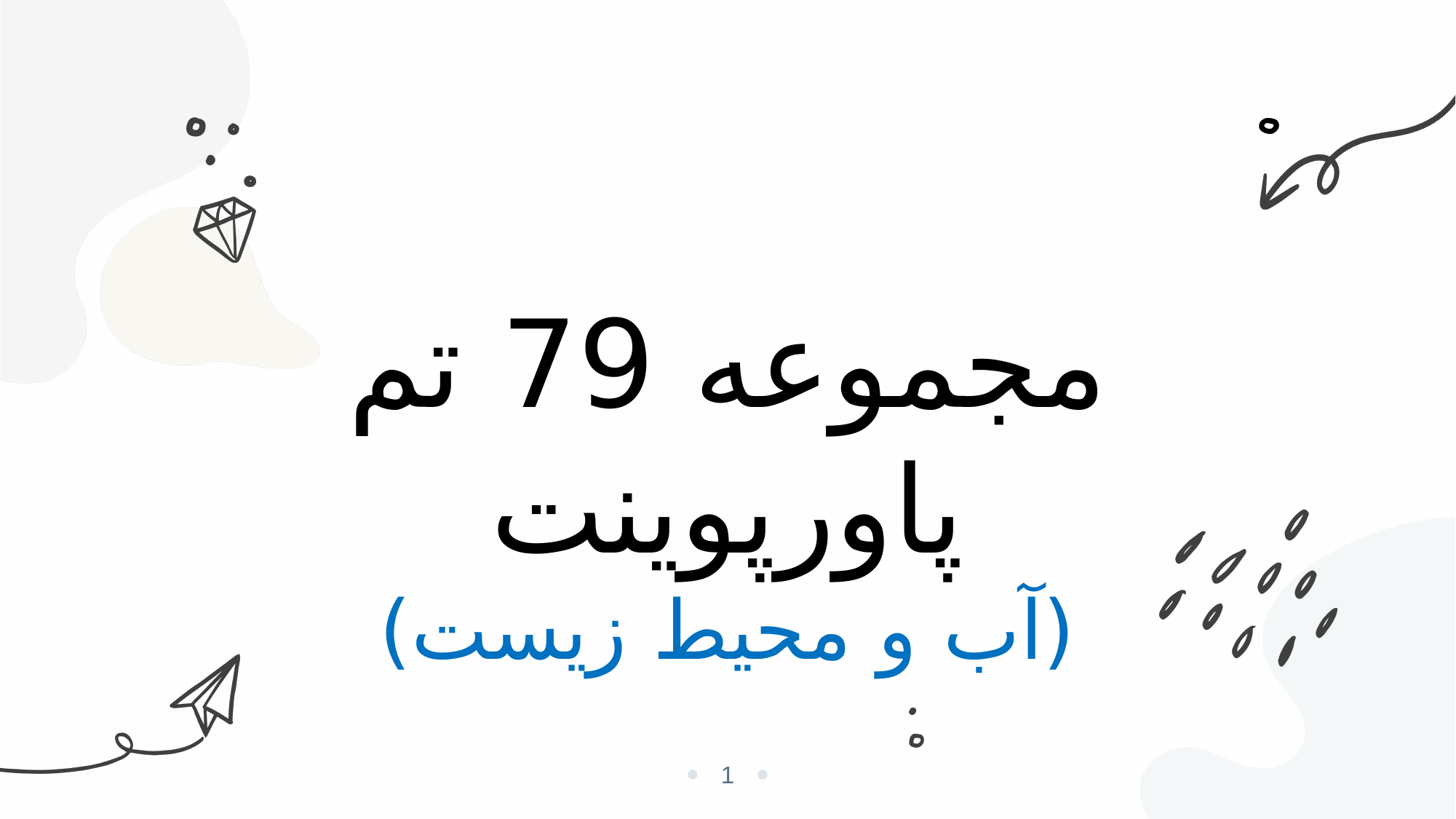

مجموعه 79 تم پاورپوینت
(آب و محیط زیست)